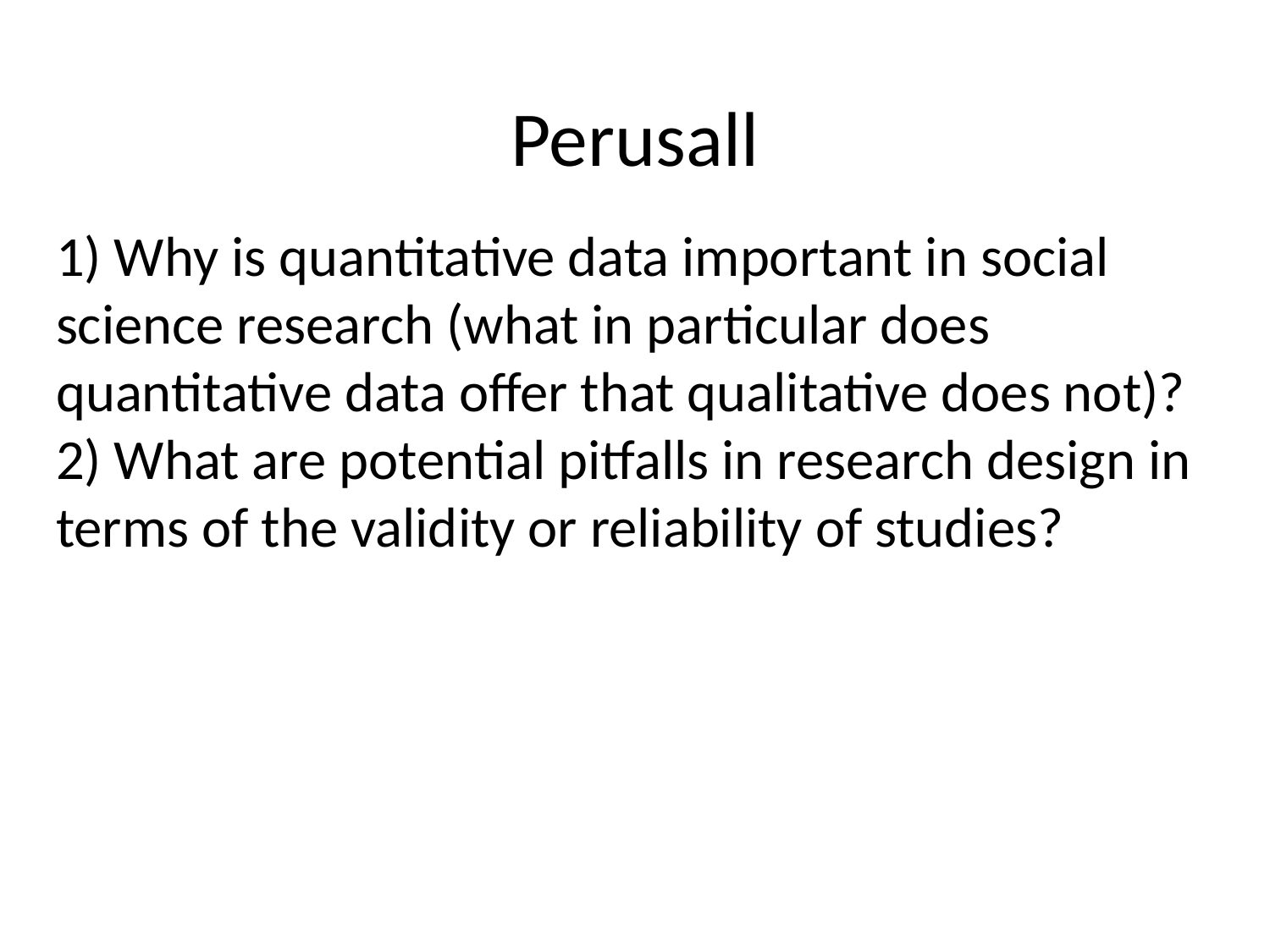

# Perusall
1) Why is quantitative data important in social science research (what in particular does quantitative data offer that qualitative does not)? 2) What are potential pitfalls in research design in terms of the validity or reliability of studies?